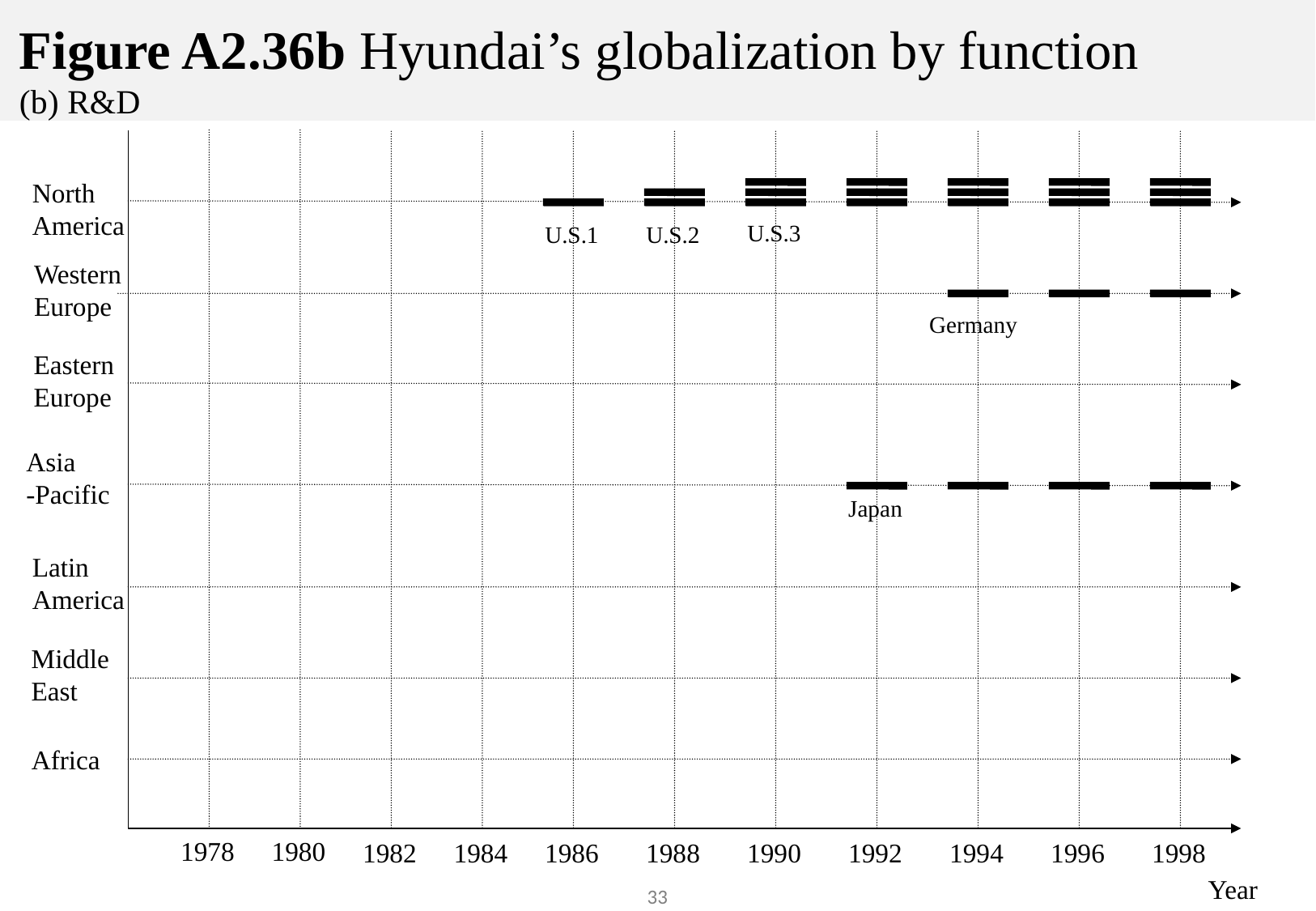

# Figure A2.36b Hyundai’s globalization by function (b) R&D

North
America

U.S.3
U.S.1
U.S.2
Western
Europe

Germany
Eastern
Europe

Asia
-Pacific

Japan
Latin
America

Middle
East

Africa

1978
1980
1982
1984
1986
1988
1990
1992
1994
1996
1998
Year